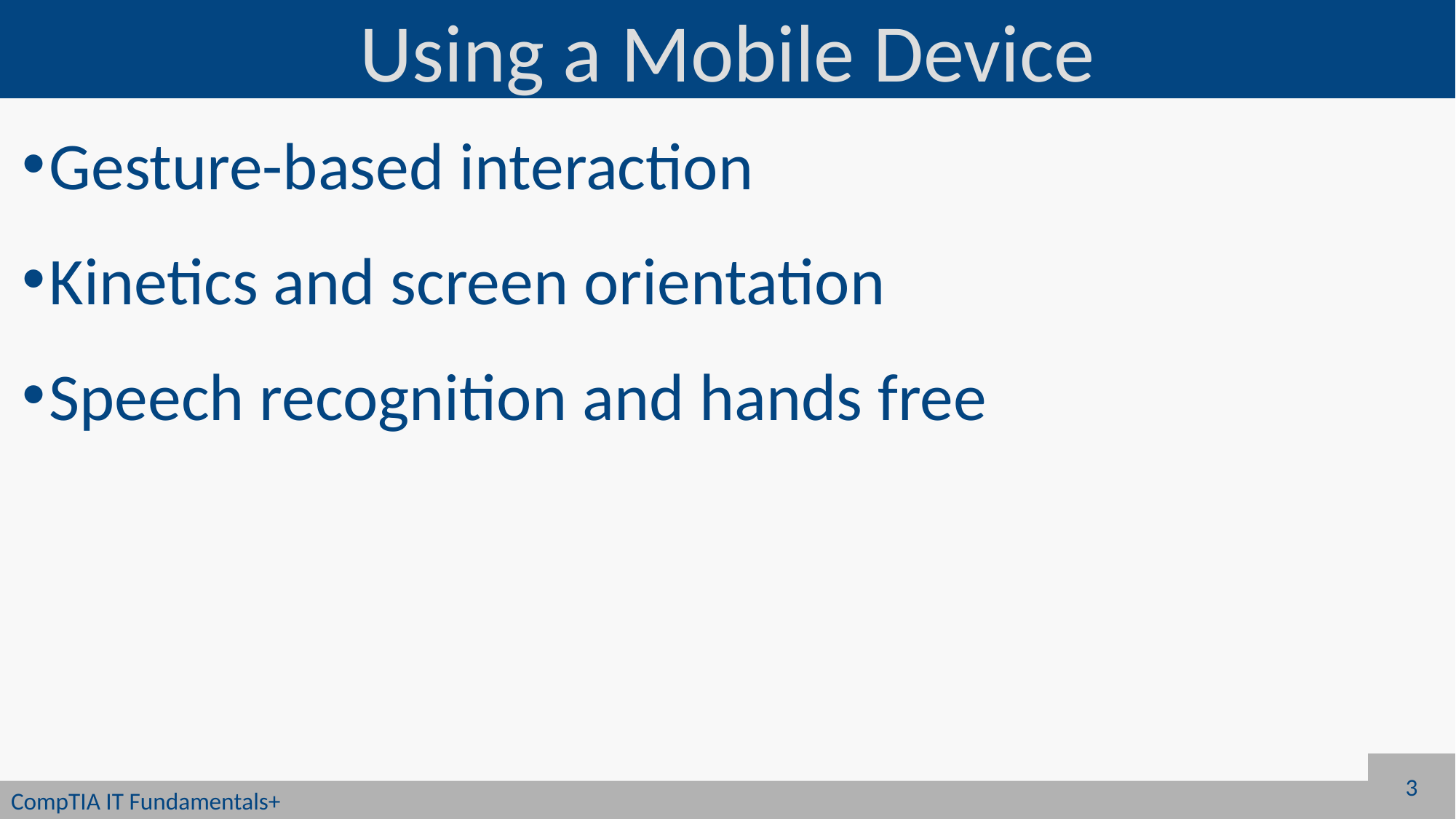

# Using a Mobile Device
Gesture-based interaction
Kinetics and screen orientation
Speech recognition and hands free
3
CompTIA IT Fundamentals+